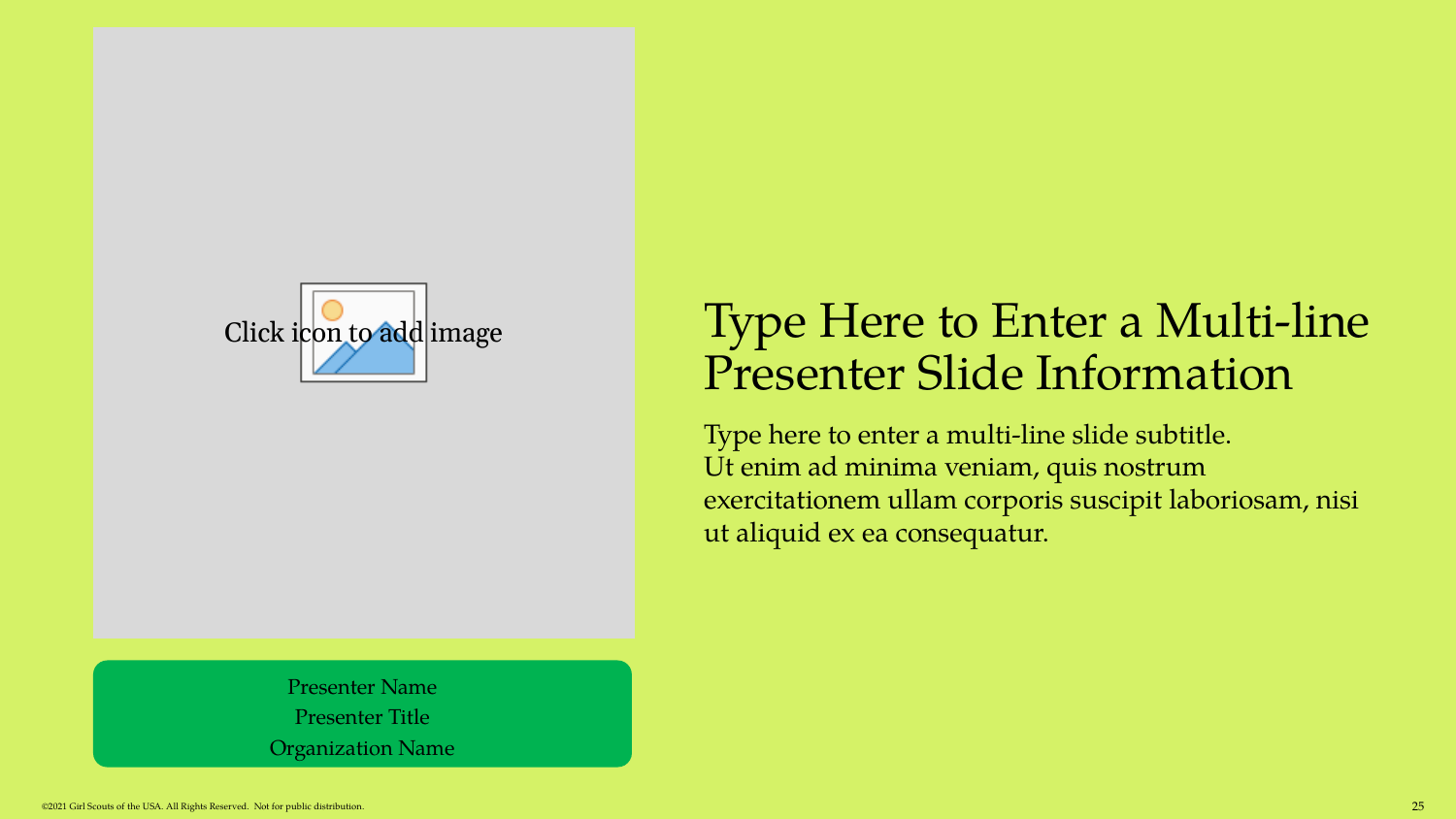

# Type Here to Enter a Multi-line Presenter Slide Information
Type here to enter a multi-line slide subtitle.
Ut enim ad minima veniam, quis nostrum exercitationem ullam corporis suscipit laboriosam, nisi ut aliquid ex ea consequatur.
Presenter Name
Presenter Title
Organization Name
25
©2021 Girl Scouts of the USA. All Rights Reserved.  Not for public distribution.